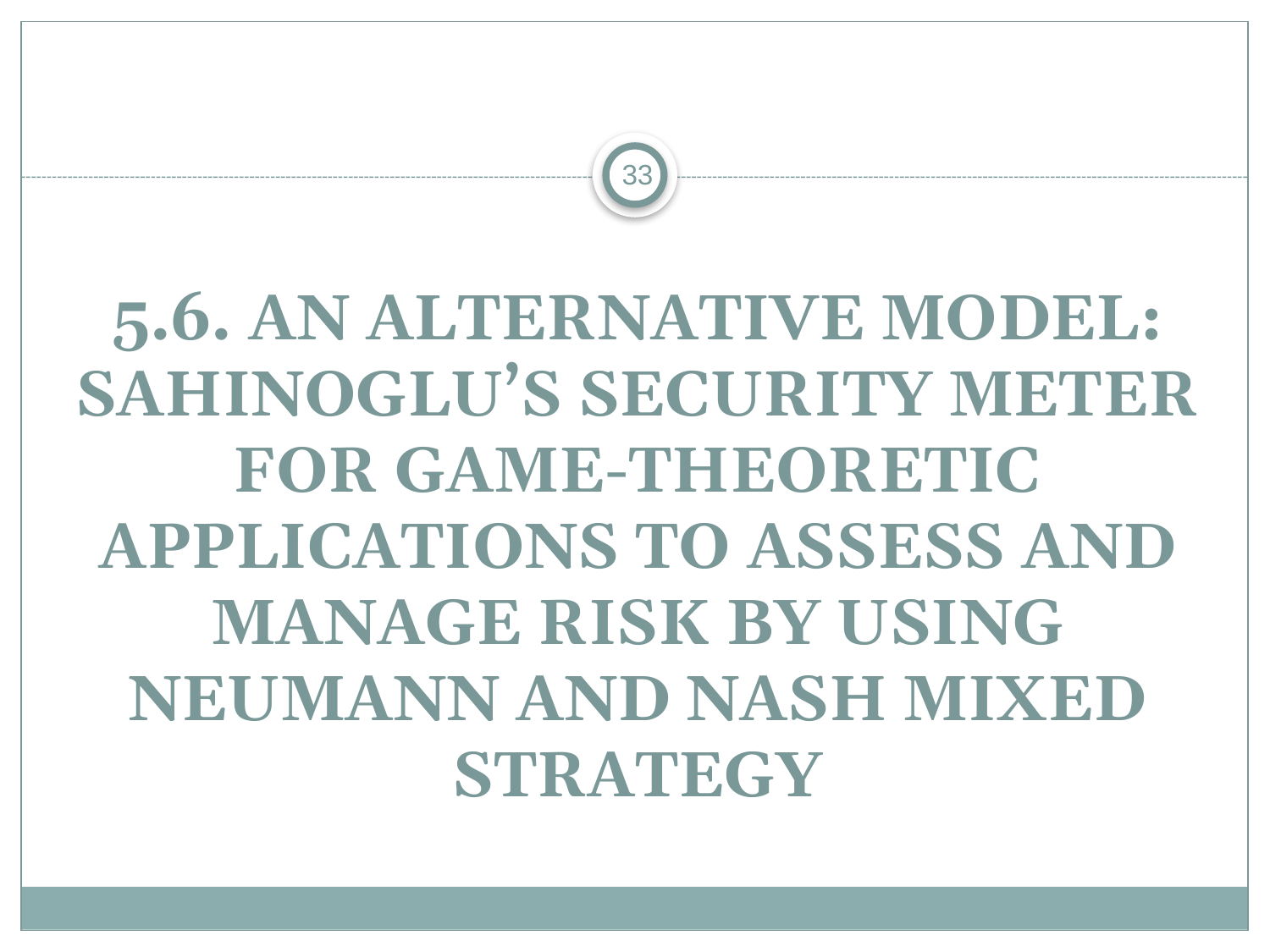

33
# 5.6. An Alternative Model: Sahinoglu’s Security Meter for Game-Theoretic Applications to Assess and Manage Risk by Using Neumann and Nash Mixed Strategy